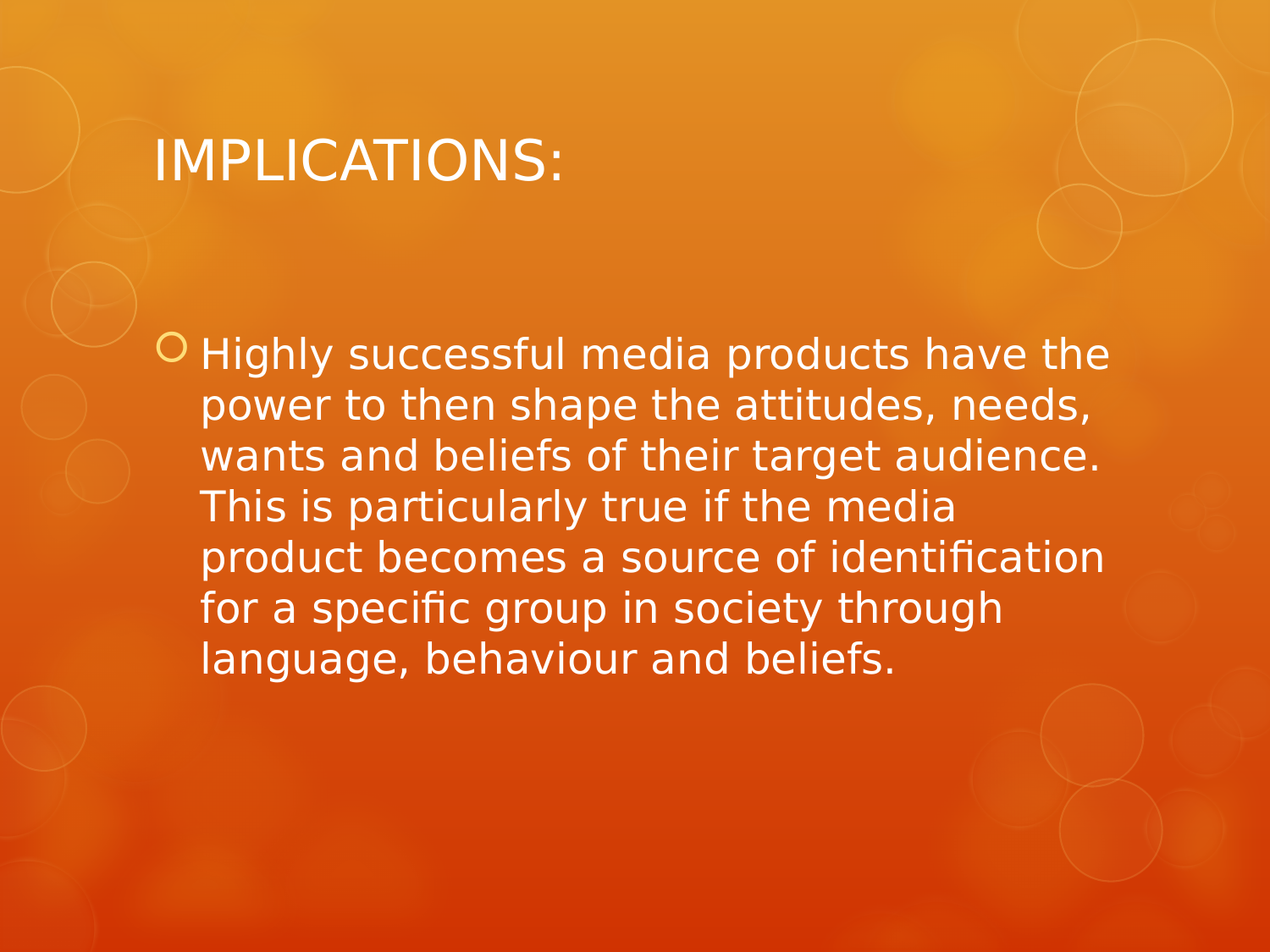

# IMPLICATIONS:
Highly successful media products have the power to then shape the attitudes, needs, wants and beliefs of their target audience. This is particularly true if the media product becomes a source of identification for a specific group in society through language, behaviour and beliefs.